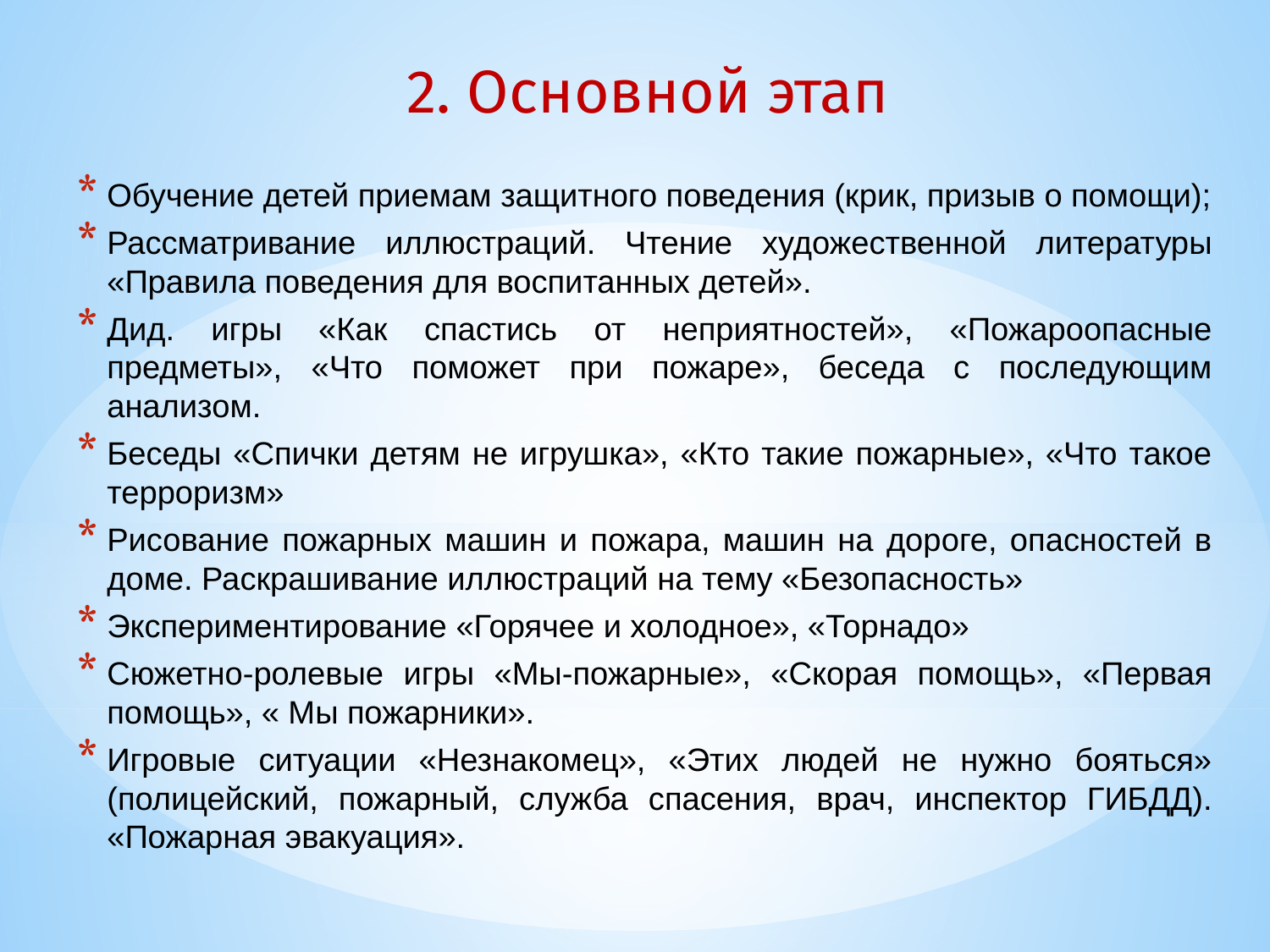

2. Основной этап

Обучение детей приемам защитного поведения (крик, призыв о помощи);
Рассматривание иллюстраций. Чтение художественной литературы «Правила поведения для воспитанных детей».
Дид. игры «Как спастись от неприятностей», «Пожароопасные предметы», «Что поможет при пожаре», беседа с последующим анализом.
Беседы «Спички детям не игрушка», «Кто такие пожарные», «Что такое терроризм»
Рисование пожарных машин и пожара, машин на дороге, опасностей в доме. Раскрашивание иллюстраций на тему «Безопасность»
Экспериментирование «Горячее и холодное», «Торнадо»
Сюжетно-ролевые игры «Мы-пожарные», «Скорая помощь», «Первая помощь», « Мы пожарники».
Игровые ситуации «Незнакомец», «Этих людей не нужно бояться» (полицейский, пожарный, служба спасения, врач, инспектор ГИБДД). «Пожарная эвакуация».